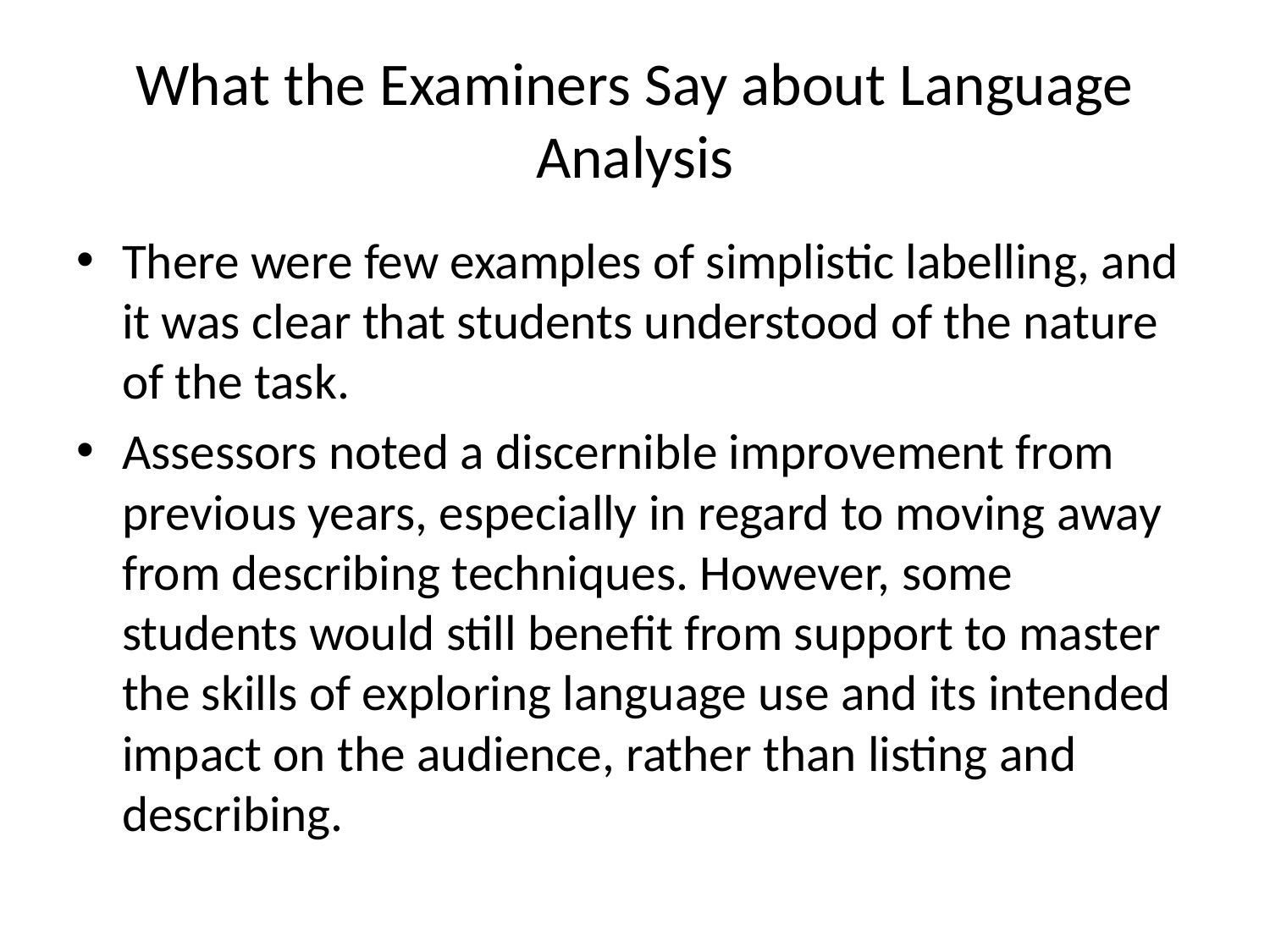

# What the Examiners Say about Language Analysis
There were few examples of simplistic labelling, and it was clear that students understood of the nature of the task.
Assessors noted a discernible improvement from previous years, especially in regard to moving away from describing techniques. However, some students would still benefit from support to master the skills of exploring language use and its intended impact on the audience, rather than listing and describing.